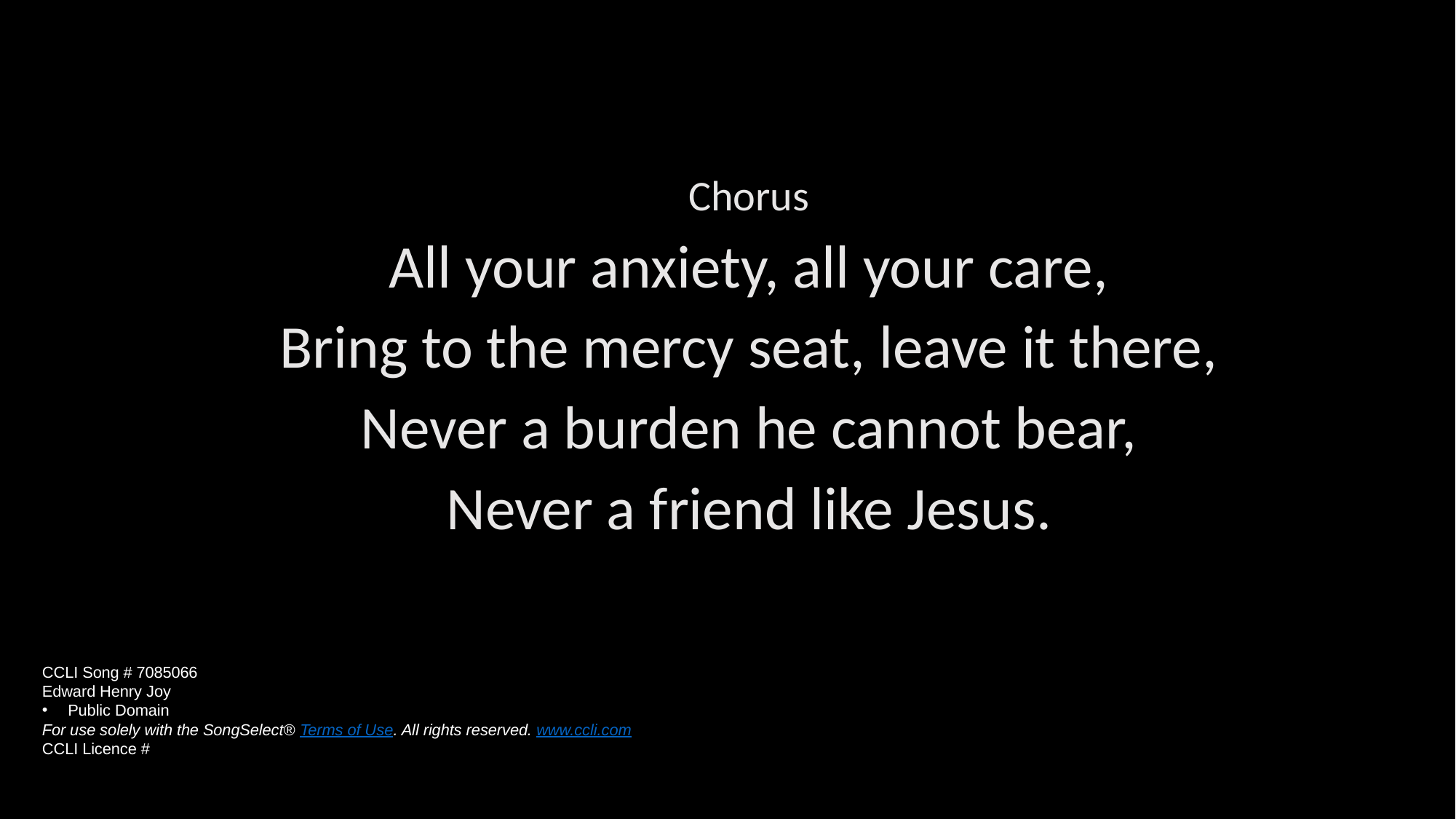

Chorus
All your anxiety, all your care,
Bring to the mercy seat, leave it there,
Never a burden he cannot bear,
Never a friend like Jesus.
CCLI Song # 7085066
Edward Henry Joy
Public Domain
For use solely with the SongSelect® Terms of Use. All rights reserved. www.ccli.com
CCLI Licence #